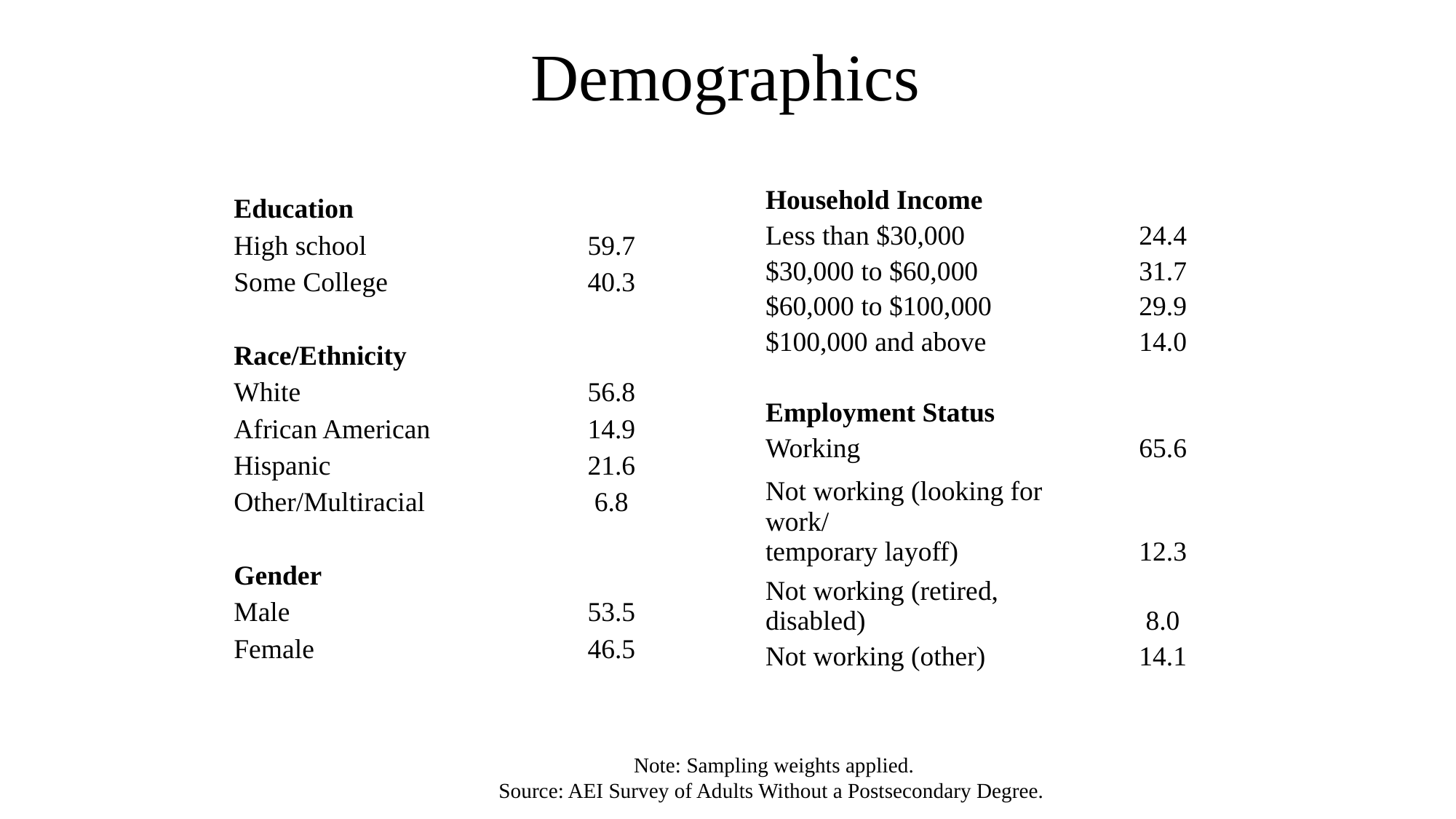

# Demographics
| Household Income |  |
| --- | --- |
| Less than $30,000 | 24.4 |
| $30,000 to $60,000 | 31.7 |
| $60,000 to $100,000 | 29.9 |
| $100,000 and above | 14.0 |
|  |  |
| Employment Status |  |
| Working | 65.6 |
| Not working (looking for work/ temporary layoff) | 12.3 |
| Not working (retired, disabled) | 8.0 |
| Not working (other) | 14.1 |
| Education |  |
| --- | --- |
| High school | 59.7 |
| Some College | 40.3 |
|  |  |
| Race/Ethnicity |  |
| White | 56.8 |
| African American | 14.9 |
| Hispanic | 21.6 |
| Other/Multiracial | 6.8 |
|  |  |
| Gender |  |
| Male | 53.5 |
| Female | 46.5 |
Note: Sampling weights applied.
Source: AEI Survey of Adults Without a Postsecondary Degree.